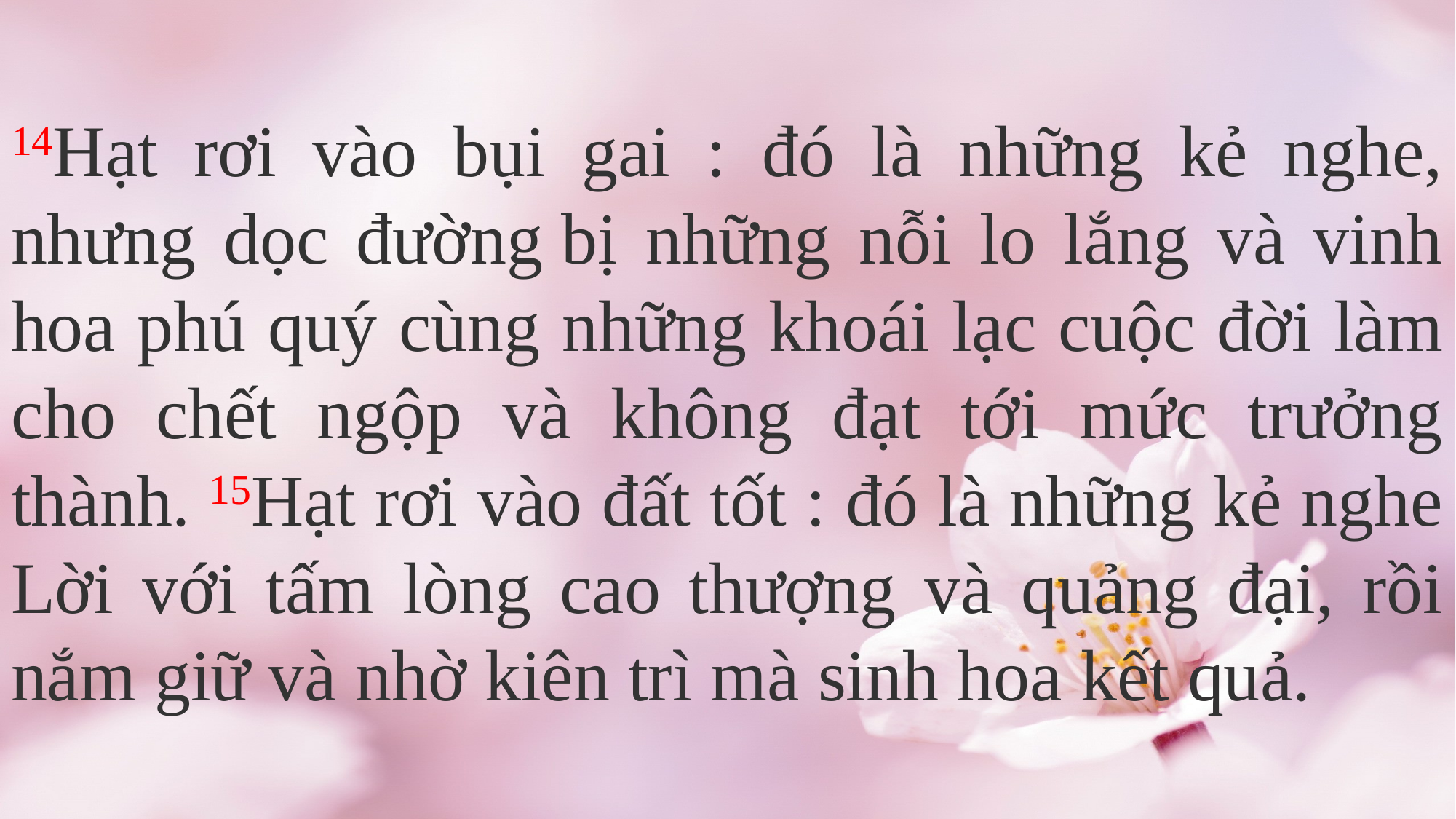

14Hạt rơi vào bụi gai : đó là những kẻ nghe, nhưng dọc đường bị những nỗi lo lắng và vinh hoa phú quý cùng những khoái lạc cuộc đời làm cho chết ngộp và không đạt tới mức trưởng thành. 15Hạt rơi vào đất tốt : đó là những kẻ nghe Lời với tấm lòng cao thượng và quảng đại, rồi nắm giữ và nhờ kiên trì mà sinh hoa kết quả.